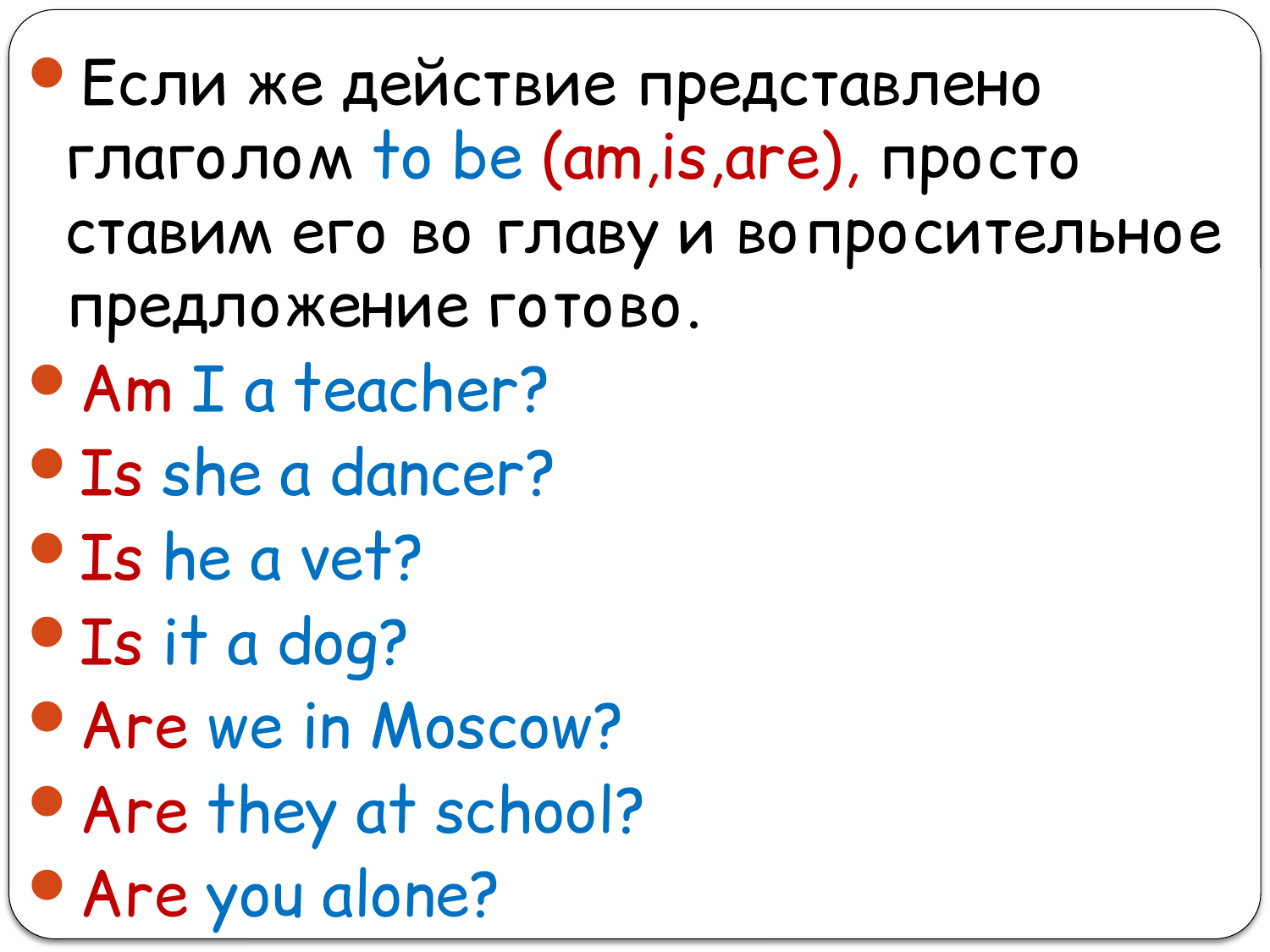

Если же действие представлено глаголом to be (am,is,are), просто ставим его во главу и вопросительное предложение готово.
Am I a teacher?
Is she a dancer?
Is he a vet?
Is it a dog?
Are we in Moscow?
Are they at school?
Are you alone?